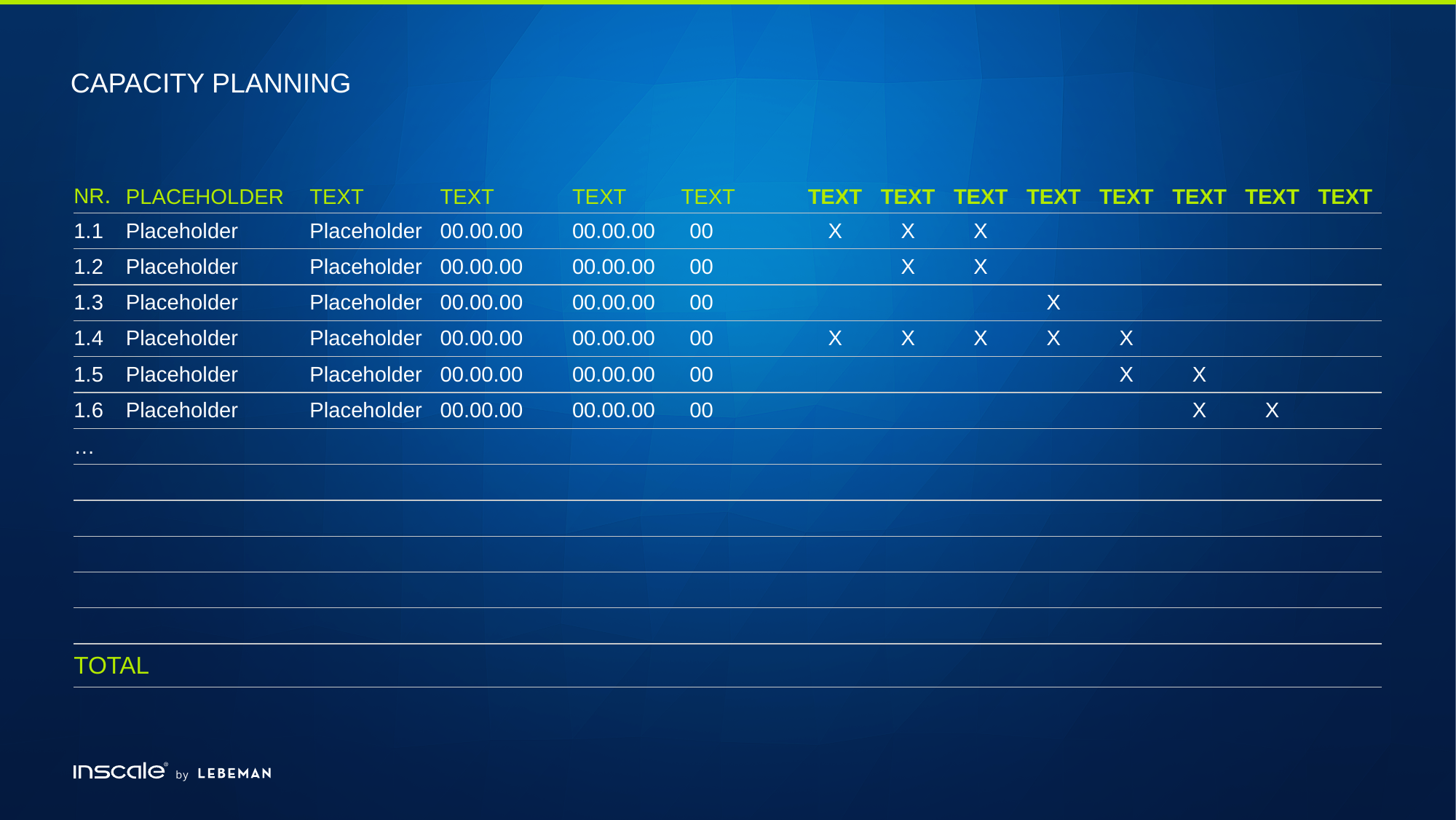

# Capacity planning

| Nr. | Placeholder | Text | Text | Text | Text | Text | Text | Text | Text | Text | Text | Text | Text |
| --- | --- | --- | --- | --- | --- | --- | --- | --- | --- | --- | --- | --- | --- |
| 1.1 | Placeholder | Placeholder | 00.00.00 | 00.00.00 | 00 | X | X | X |  |  |  |  |  |
| 1.2 | Placeholder | Placeholder | 00.00.00 | 00.00.00 | 00 |  | X | X |  |  |  |  |  |
| 1.3 | Placeholder | Placeholder | 00.00.00 | 00.00.00 | 00 |  |  |  | X |  |  |  |  |
| 1.4 | Placeholder | Placeholder | 00.00.00 | 00.00.00 | 00 | X | X | X | X | X |  |  |  |
| 1.5 | Placeholder | Placeholder | 00.00.00 | 00.00.00 | 00 |  |  |  |  | X | X |  |  |
| 1.6 | Placeholder | Placeholder | 00.00.00 | 00.00.00 | 00 |  |  |  |  |  | X | X |  |
| … |  |  |  |  |  |  |  |  |  |  |  |  |  |
|  |  |  |  |  |  |  |  |  |  |  |  |  |  |
|  |  |  |  |  |  |  |  |  |  |  |  |  |  |
|  |  |  |  |  |  |  |  |  |  |  |  |  |  |
|  |  |  |  |  |  |  |  |  |  |  |  |  |  |
|  |  |  |  |  |  |  |  |  |  |  |  |  |  |
| TOTAL |  |  |  |  |  |  |  |  |  |  |  |  |  |